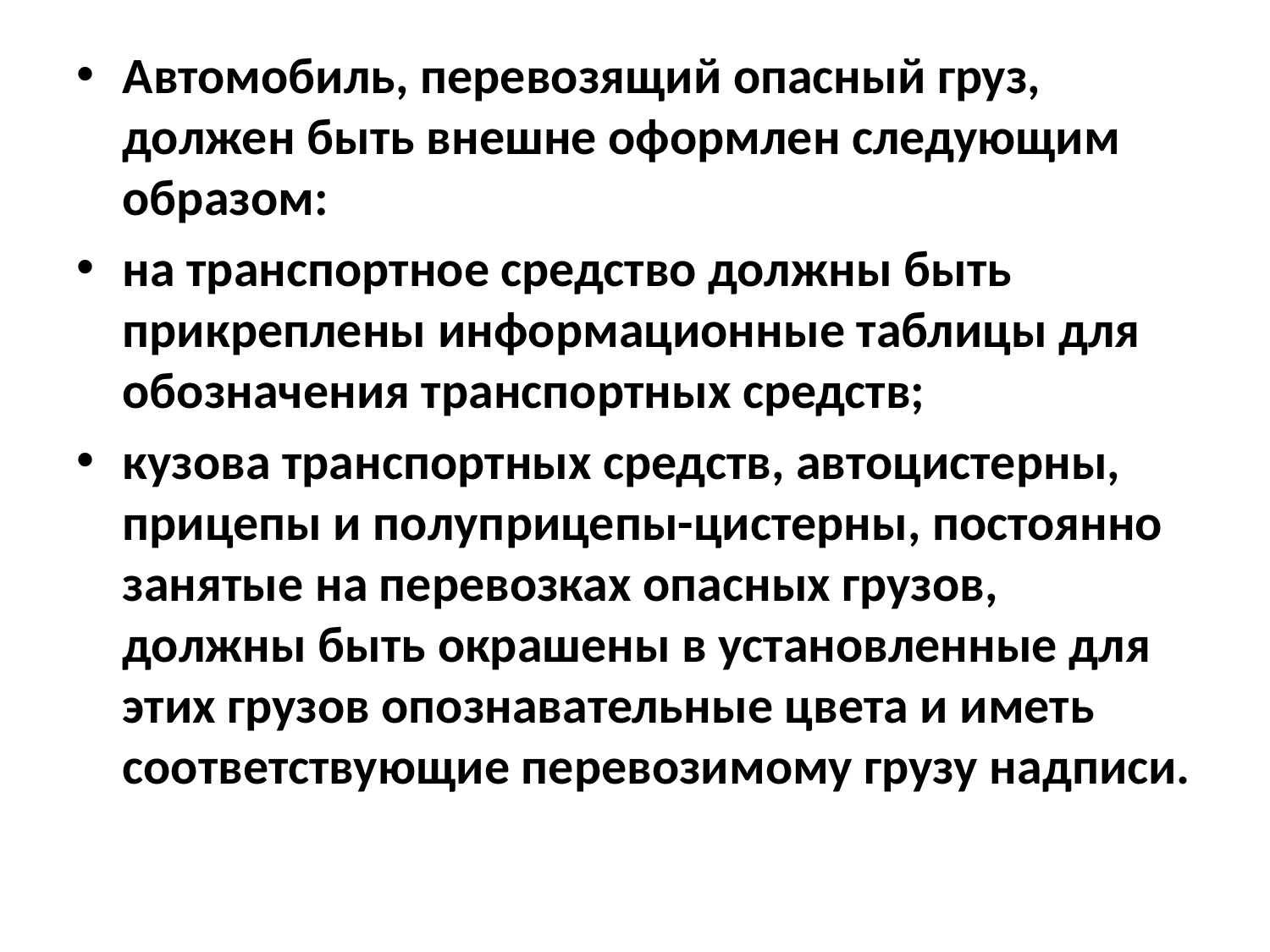

Автомобиль, перевозящий опасный груз, должен быть внешне оформлен следующим образом:
на транспортное средство должны быть прикреплены информационные таблицы для обозначения транспортных средств;
кузова транспортных средств, автоцистерны, прицепы и полуприцепы-цистерны, постоянно занятые на перевозках опасных грузов, должны быть окрашены в установленные для этих грузов опознавательные цвета и иметь соответствующие перевозимому грузу надписи.